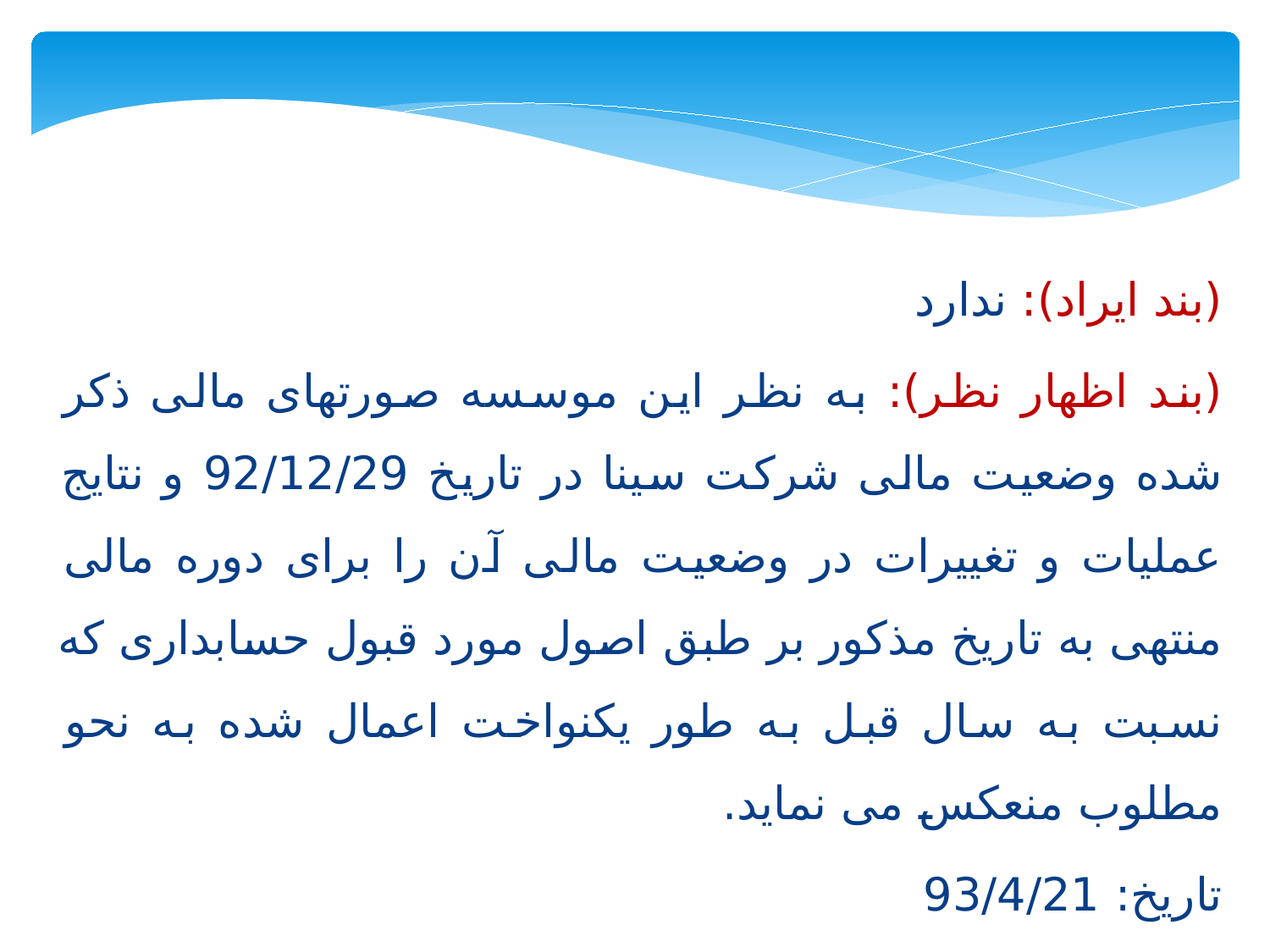

(بند ایراد): ندارد
(بند اظهار نظر): به نظر این موسسه صورتهای مالی ذکر شده وضعیت مالی شرکت سینا در تاریخ 92/12/29 و نتایج عملیات و تغییرات در وضعیت مالی آن را برای دوره مالی منتهی به تاریخ مذکور بر طبق اصول مورد قبول حسابداری که نسبت به سال قبل به طور یکنواخت اعمال شده به نحو مطلوب منعکس می نماید.
تاریخ: 93/4/21                                                         موسسه حسابرسی تابان